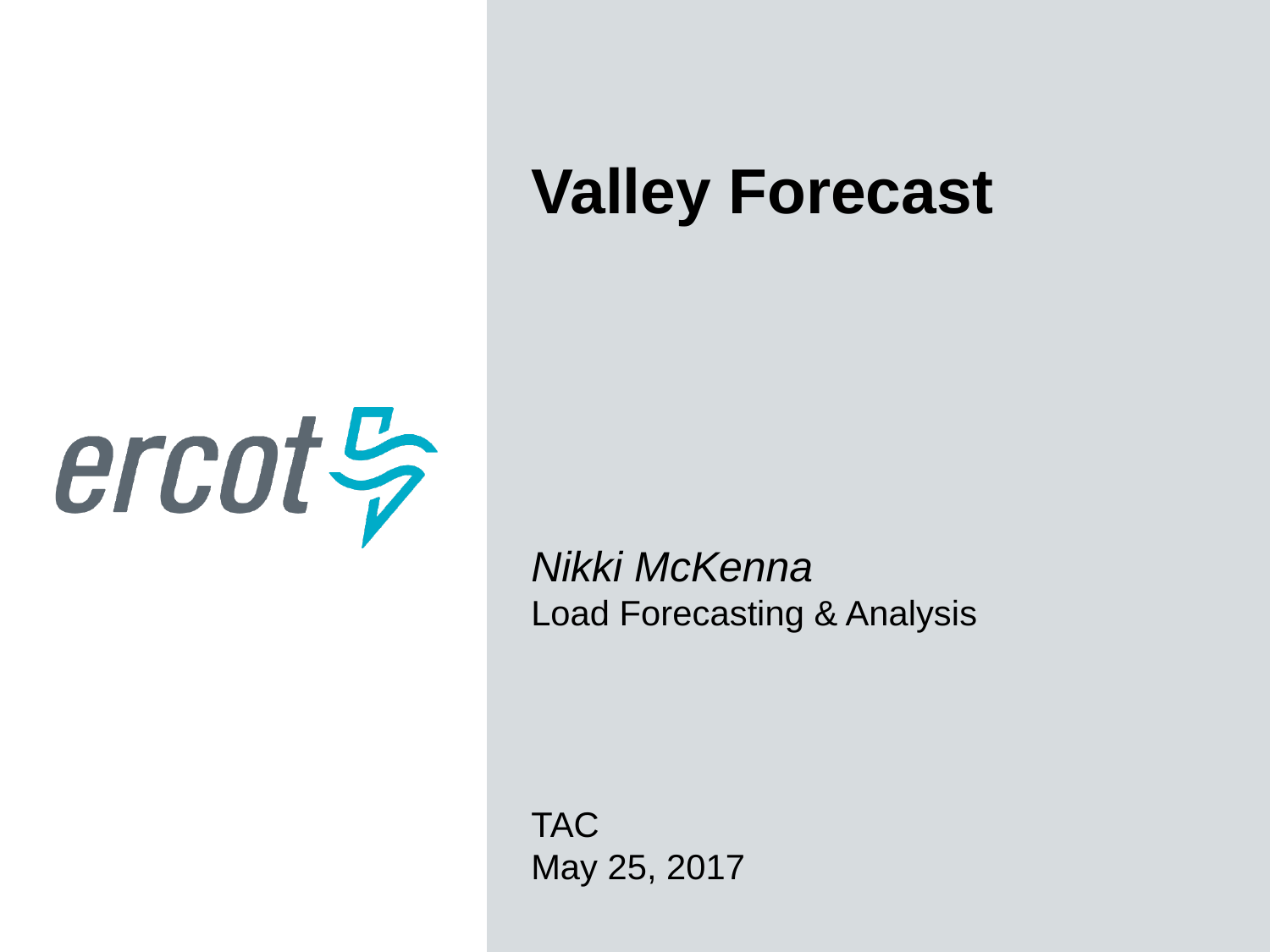

Valley Forecast

Nikki McKenna
Load Forecasting & Analysis

TAC
May 25, 2017